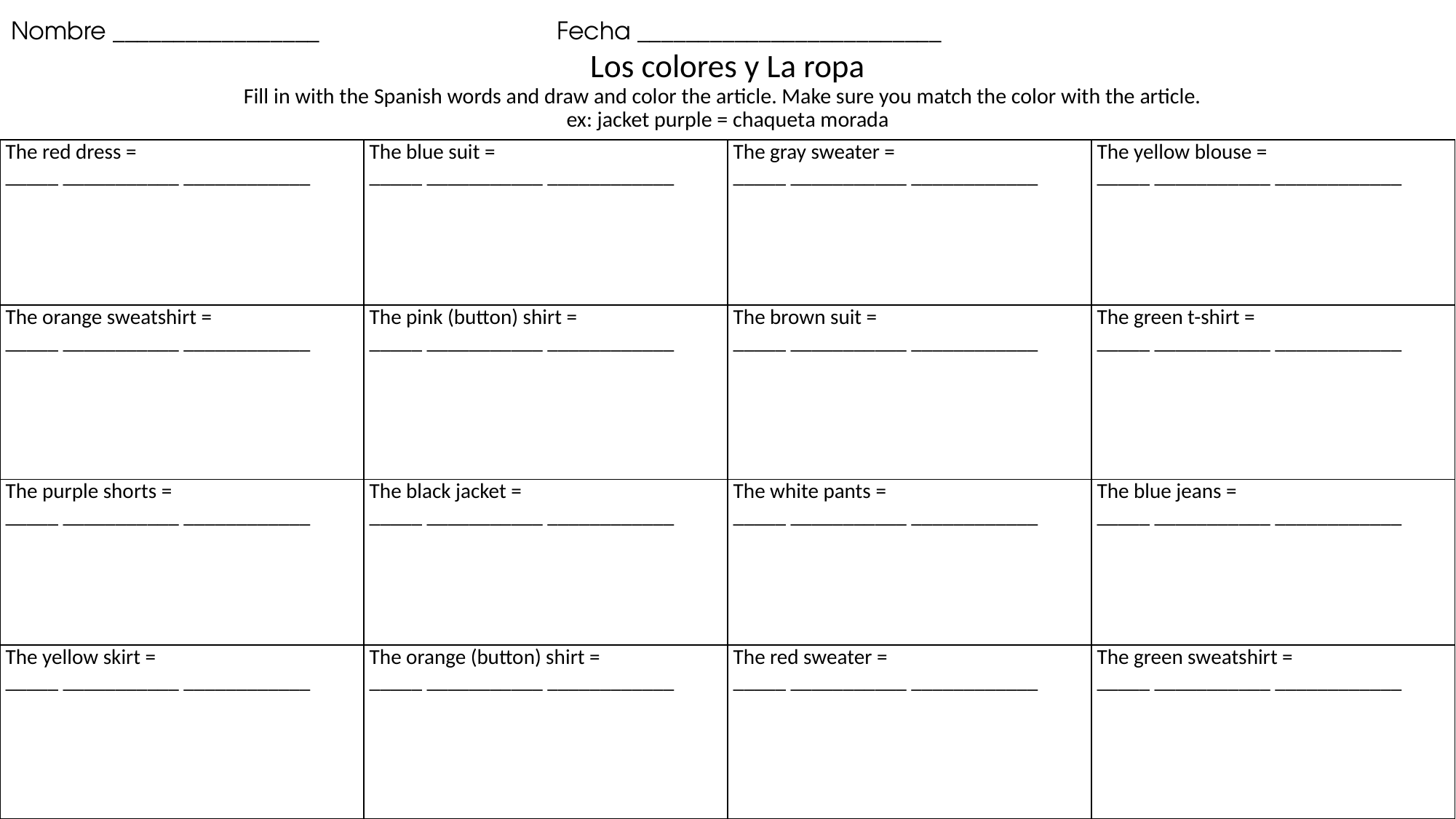

Nombre _________________ 			Fecha _________________________
# Los colores y La ropa Fill in with the Spanish words and draw and color the article. Make sure you match the color with the article. ex: jacket purple = chaqueta morada
| The red dress = \_\_\_\_\_ \_\_\_\_\_\_\_\_\_\_\_ \_\_\_\_\_\_\_\_\_\_\_\_ | The blue suit = \_\_\_\_\_ \_\_\_\_\_\_\_\_\_\_\_ \_\_\_\_\_\_\_\_\_\_\_\_ | The gray sweater = \_\_\_\_\_ \_\_\_\_\_\_\_\_\_\_\_ \_\_\_\_\_\_\_\_\_\_\_\_ | The yellow blouse = \_\_\_\_\_ \_\_\_\_\_\_\_\_\_\_\_ \_\_\_\_\_\_\_\_\_\_\_\_ |
| --- | --- | --- | --- |
| The orange sweatshirt = \_\_\_\_\_ \_\_\_\_\_\_\_\_\_\_\_ \_\_\_\_\_\_\_\_\_\_\_\_ | The pink (button) shirt = \_\_\_\_\_ \_\_\_\_\_\_\_\_\_\_\_ \_\_\_\_\_\_\_\_\_\_\_\_ | The brown suit = \_\_\_\_\_ \_\_\_\_\_\_\_\_\_\_\_ \_\_\_\_\_\_\_\_\_\_\_\_ | The green t-shirt = \_\_\_\_\_ \_\_\_\_\_\_\_\_\_\_\_ \_\_\_\_\_\_\_\_\_\_\_\_ |
| The purple shorts = \_\_\_\_\_ \_\_\_\_\_\_\_\_\_\_\_ \_\_\_\_\_\_\_\_\_\_\_\_ | The black jacket = \_\_\_\_\_ \_\_\_\_\_\_\_\_\_\_\_ \_\_\_\_\_\_\_\_\_\_\_\_ | The white pants = \_\_\_\_\_ \_\_\_\_\_\_\_\_\_\_\_ \_\_\_\_\_\_\_\_\_\_\_\_ | The blue jeans = \_\_\_\_\_ \_\_\_\_\_\_\_\_\_\_\_ \_\_\_\_\_\_\_\_\_\_\_\_ |
| The yellow skirt = \_\_\_\_\_ \_\_\_\_\_\_\_\_\_\_\_ \_\_\_\_\_\_\_\_\_\_\_\_ | The orange (button) shirt = \_\_\_\_\_ \_\_\_\_\_\_\_\_\_\_\_ \_\_\_\_\_\_\_\_\_\_\_\_ | The red sweater = \_\_\_\_\_ \_\_\_\_\_\_\_\_\_\_\_ \_\_\_\_\_\_\_\_\_\_\_\_ | The green sweatshirt = \_\_\_\_\_ \_\_\_\_\_\_\_\_\_\_\_ \_\_\_\_\_\_\_\_\_\_\_\_ |